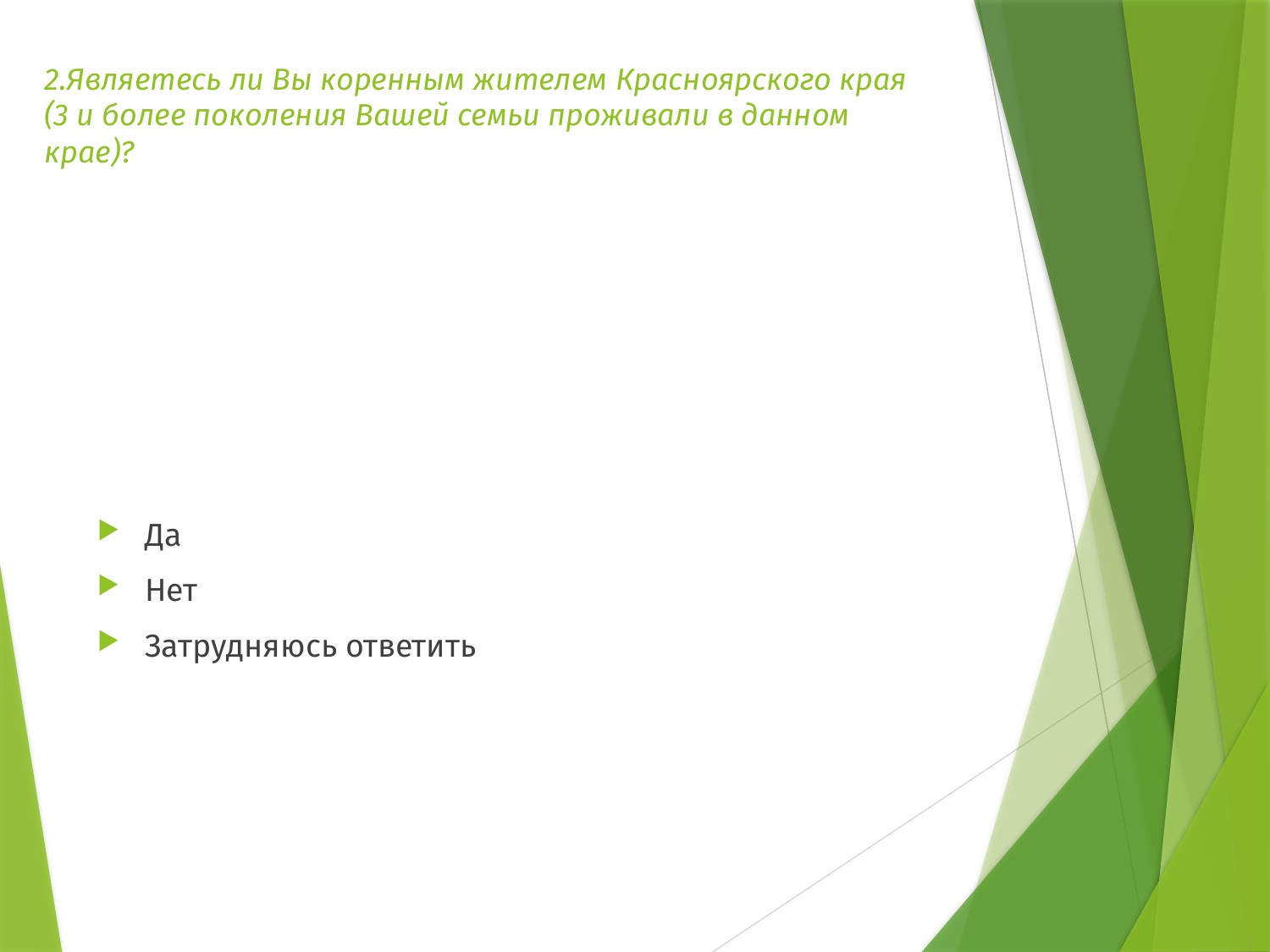

# 2.Являетесь ли Вы коренным жителем Красноярского края (3 и более поколения Вашей семьи проживали в данном крае)?
Да
Нет
Затрудняюсь ответить